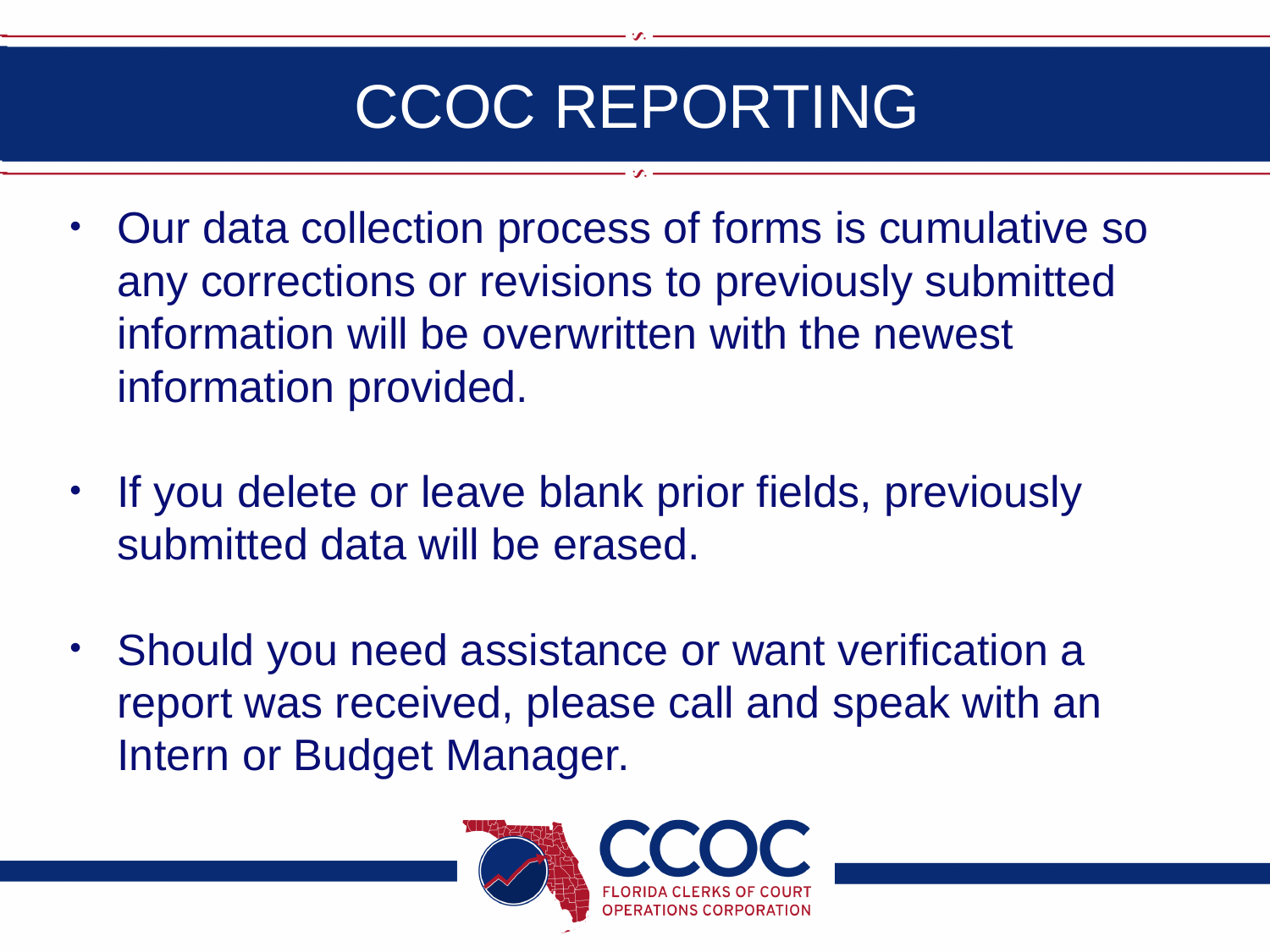

# CCOC REPORTING
Our data collection process of forms is cumulative so any corrections or revisions to previously submitted information will be overwritten with the newest information provided.
If you delete or leave blank prior fields, previously submitted data will be erased.
Should you need assistance or want verification a report was received, please call and speak with an Intern or Budget Manager.